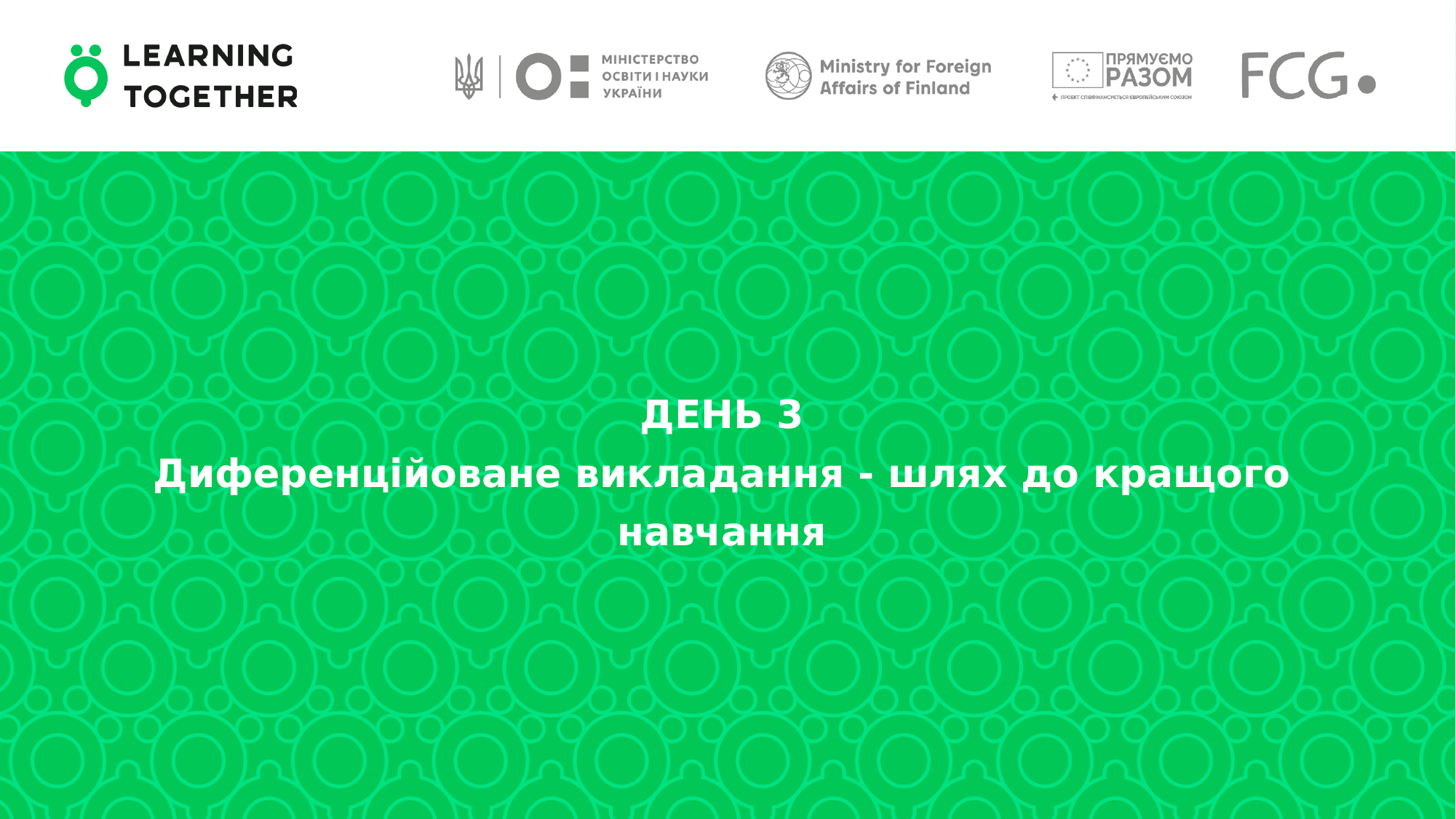

ДЕНЬ 3
Диференційоване викладання - шлях до кращого навчання